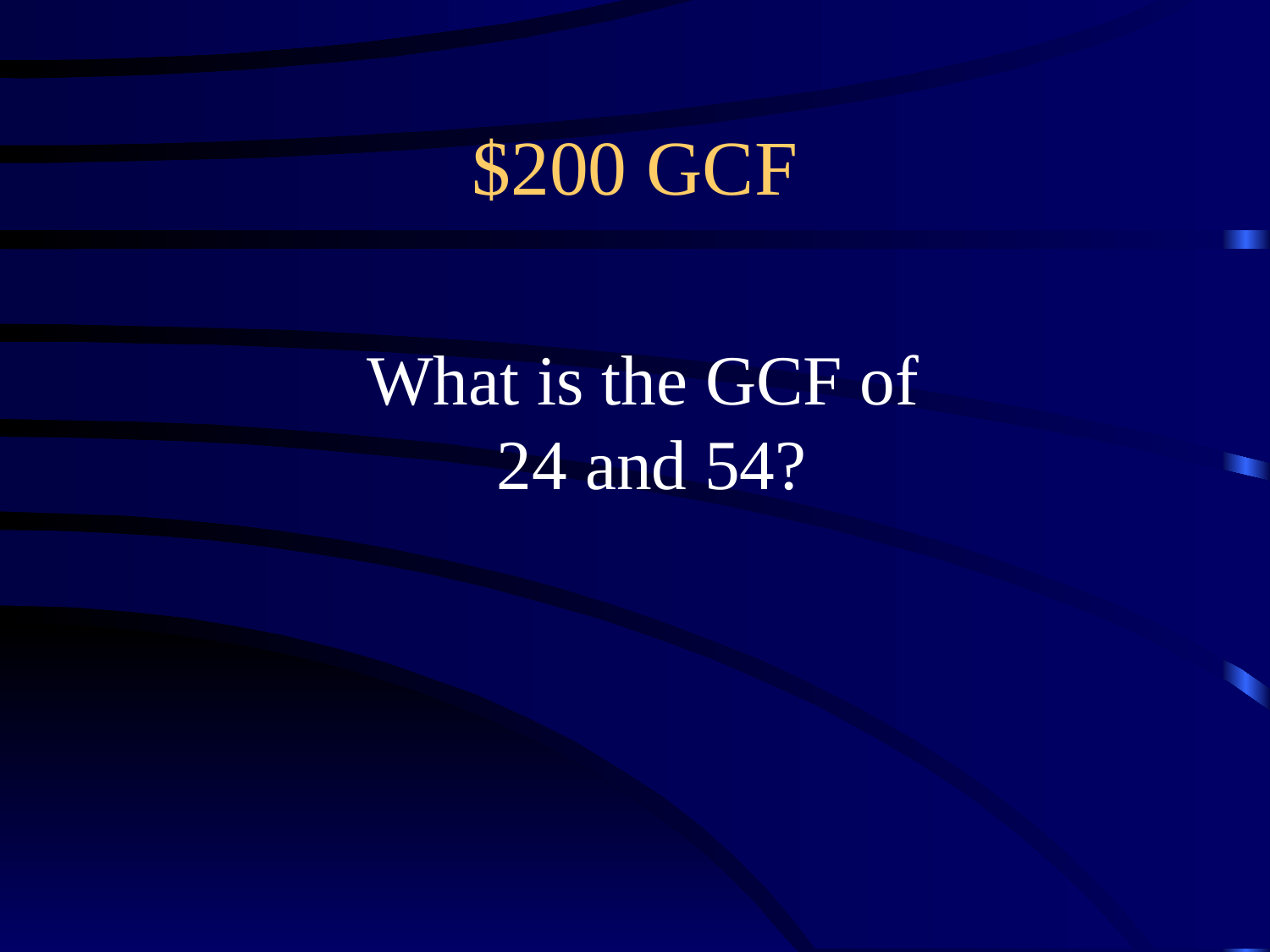

# $200 GCF
What is the GCF of
24 and 54?